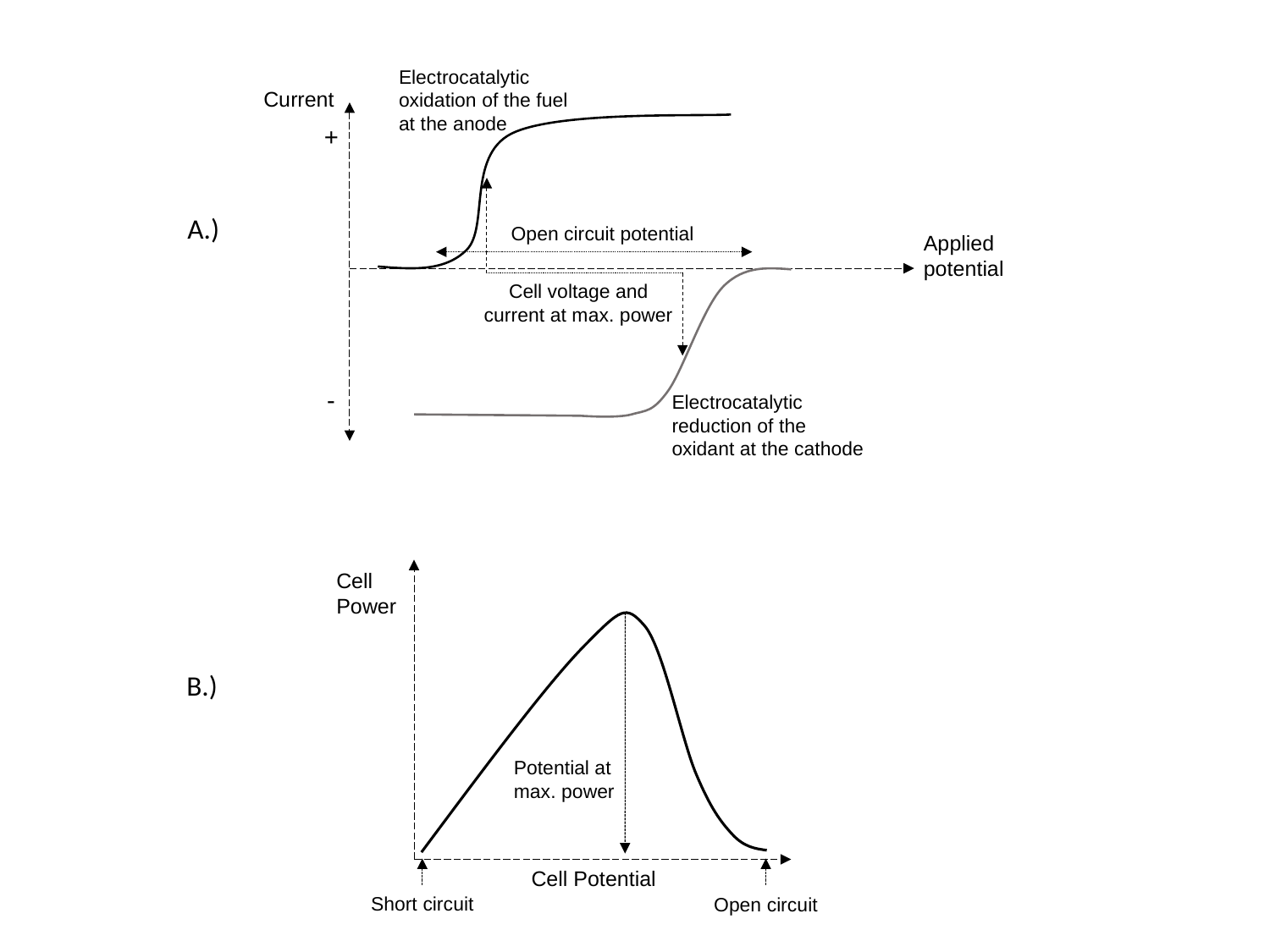

Electrocatalytic oxidation of the fuel at the anode
Current

+
A.)
Open circuit potential
Applied potential

Cell voltage and current at max. power
-
Electrocatalytic reduction of the oxidant at the cathode
Cell Power

B.)
Potential at max. power
Cell Potential
Short circuit
Open circuit